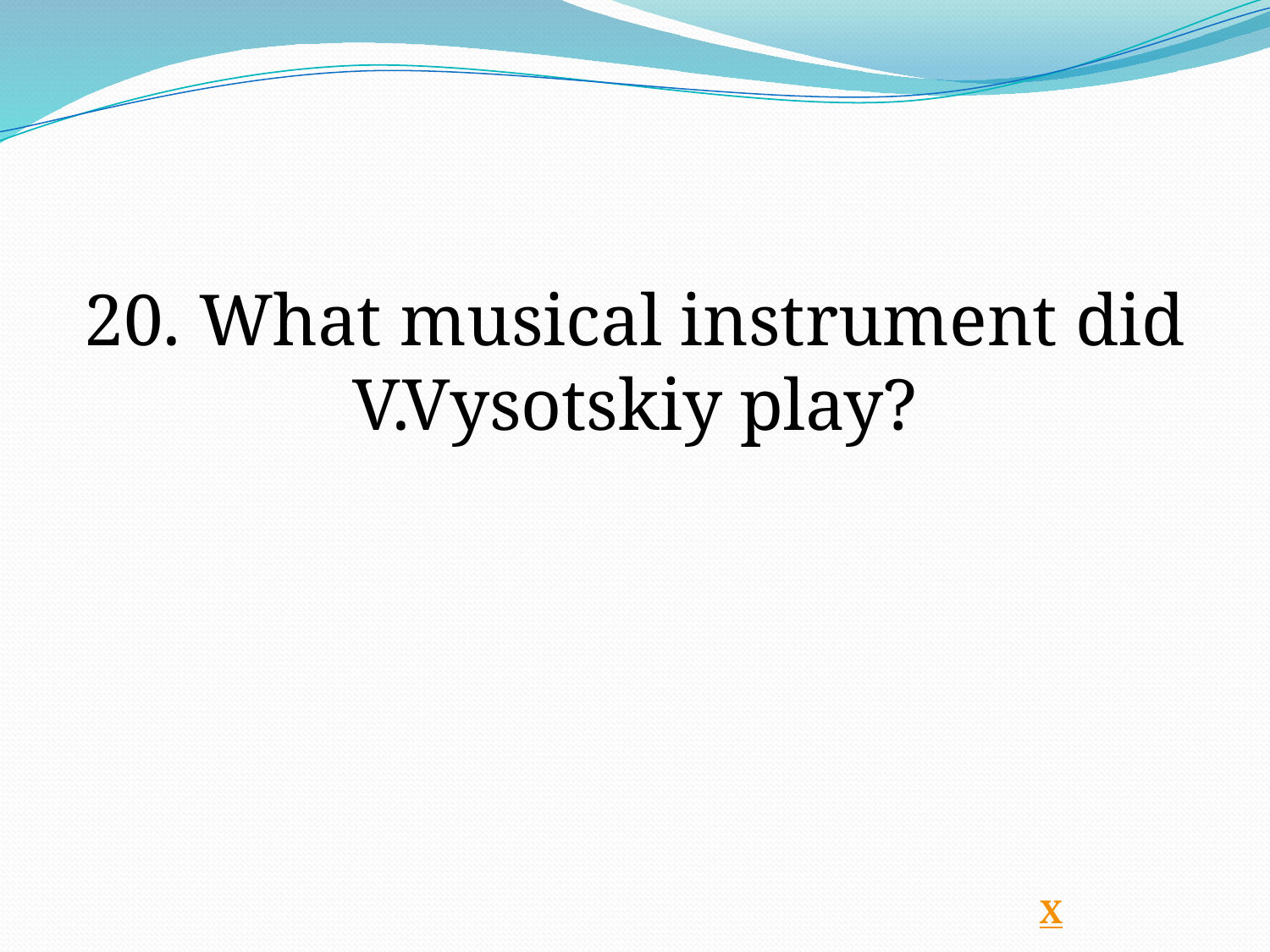

20. What musical instrument did V.Vysotskiy play?
Х